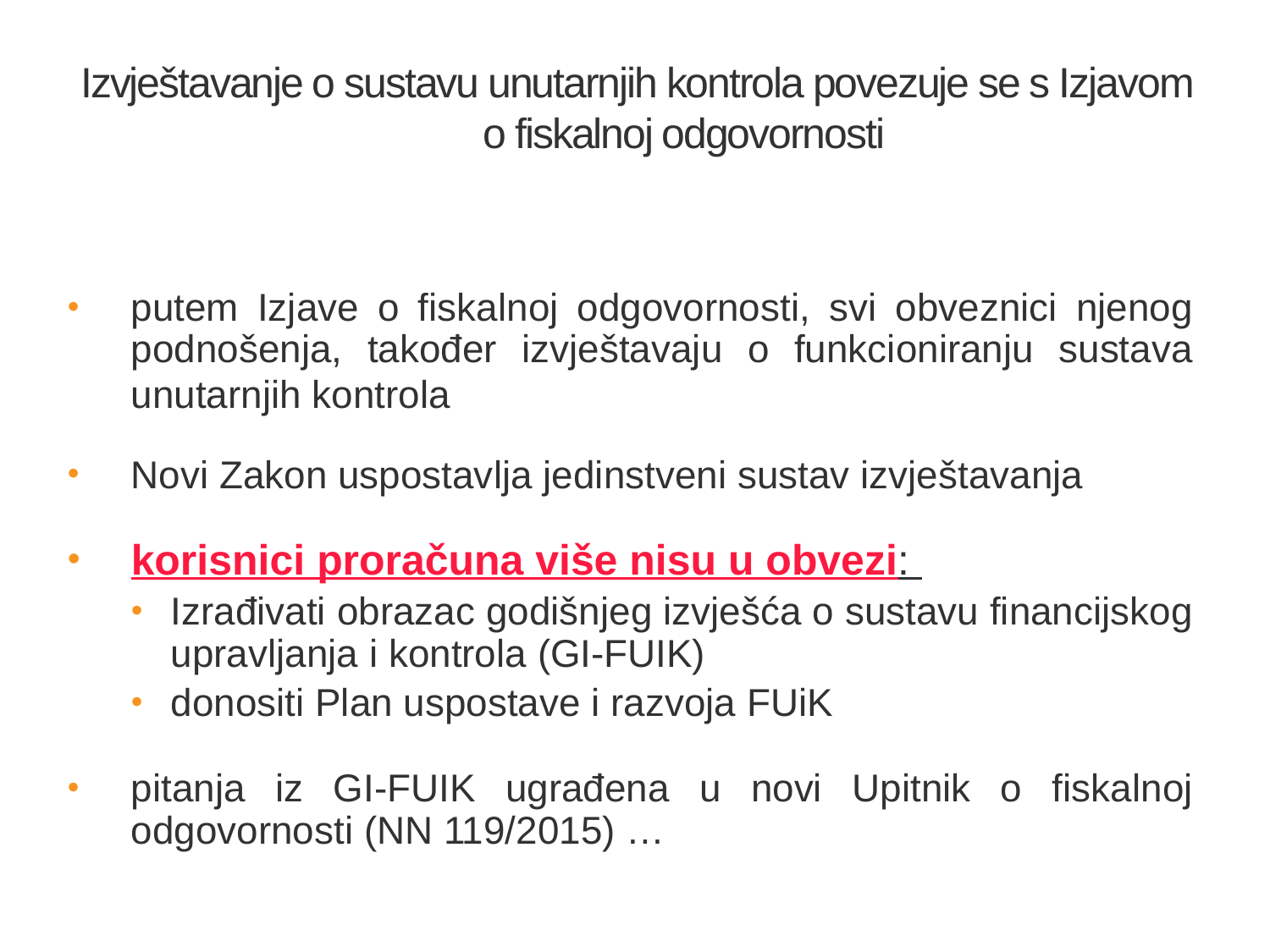

16
# Izvještavanje o sustavu unutarnjih kontrola povezuje se s Izjavom o fiskalnoj odgovornosti

putem Izjave o fiskalnoj odgovornosti, svi obveznici njenog podnošenja, također izvještavaju o funkcioniranju sustava unutarnjih kontrola

Novi Zakon uspostavlja jedinstveni sustav izvještavanja

korisnici proračuna više nisu u obvezi:
Izrađivati obrazac godišnjeg izvješća o sustavu financijskog upravljanja i kontrola (GI-FUIK)
donositi Plan uspostave i razvoja FUiK

pitanja iz GI-FUIK ugrađena u novi Upitnik o fiskalnoj odgovornosti (NN 119/2015) …